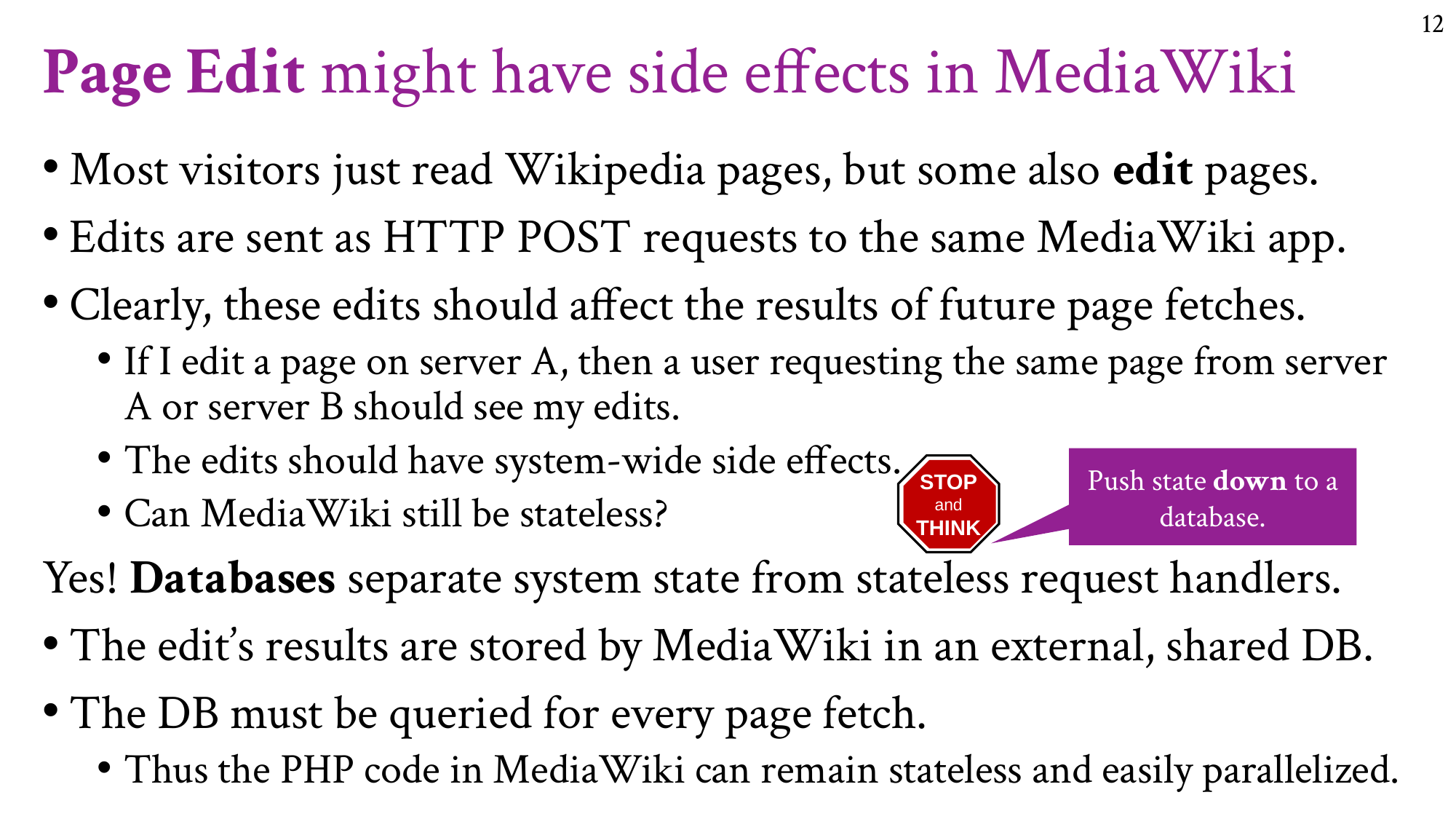

12
# Page Edit might have side effects in MediaWiki
Most visitors just read Wikipedia pages, but some also edit pages.
Edits are sent as HTTP POST requests to the same MediaWiki app.
Clearly, these edits should affect the results of future page fetches.
If I edit a page on server A, then a user requesting the same page from server A or server B should see my edits.
The edits should have system-wide side effects.
Can MediaWiki still be stateless?
Yes! Databases separate system state from stateless request handlers.
The edit’s results are stored by MediaWiki in an external, shared DB.
The DB must be queried for every page fetch.
Thus the PHP code in MediaWiki can remain stateless and easily parallelized.
Push state down to a database.

STOP
and
THINK